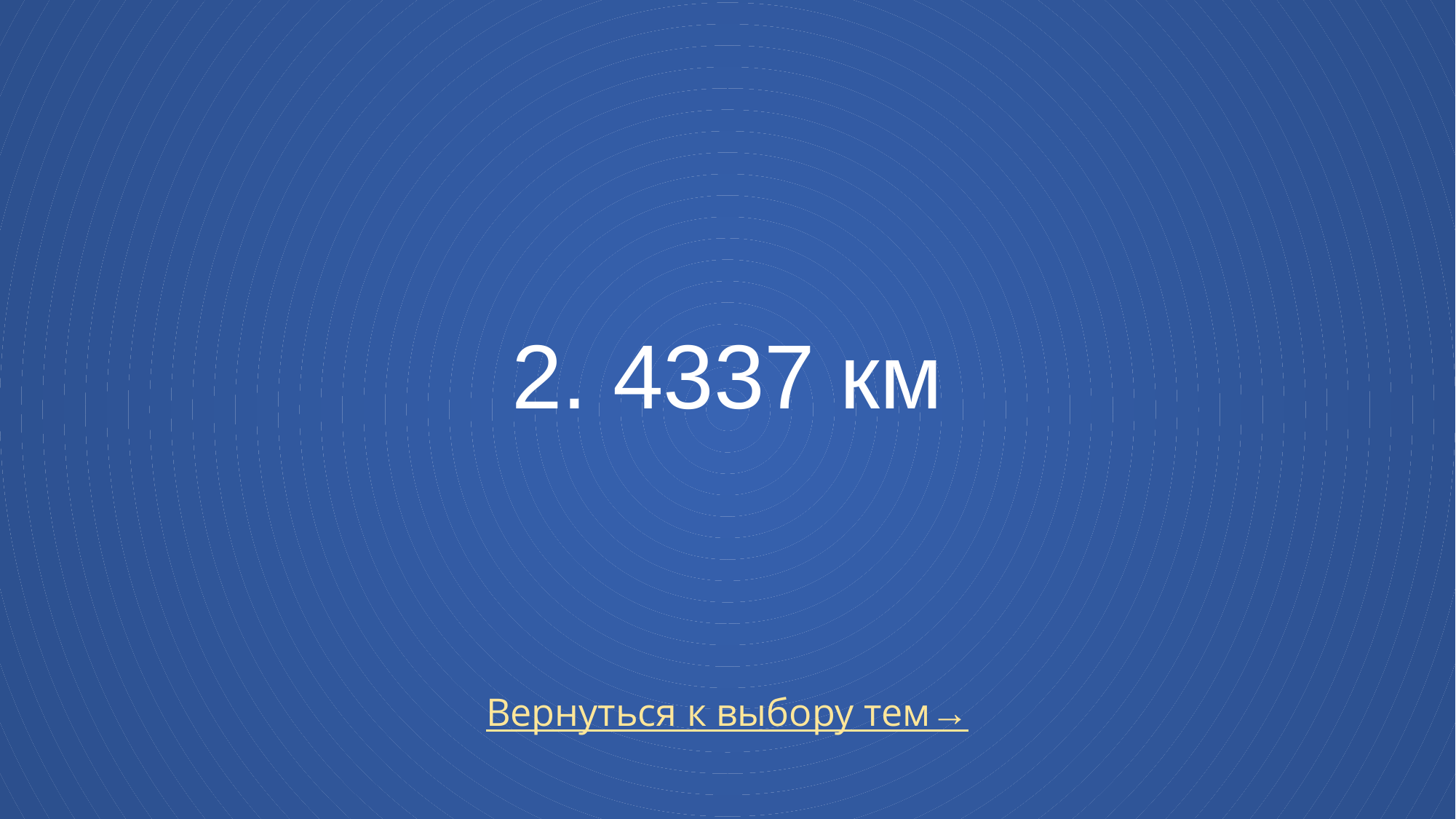

# 2. 4337 км
Вернуться к выбору тем→